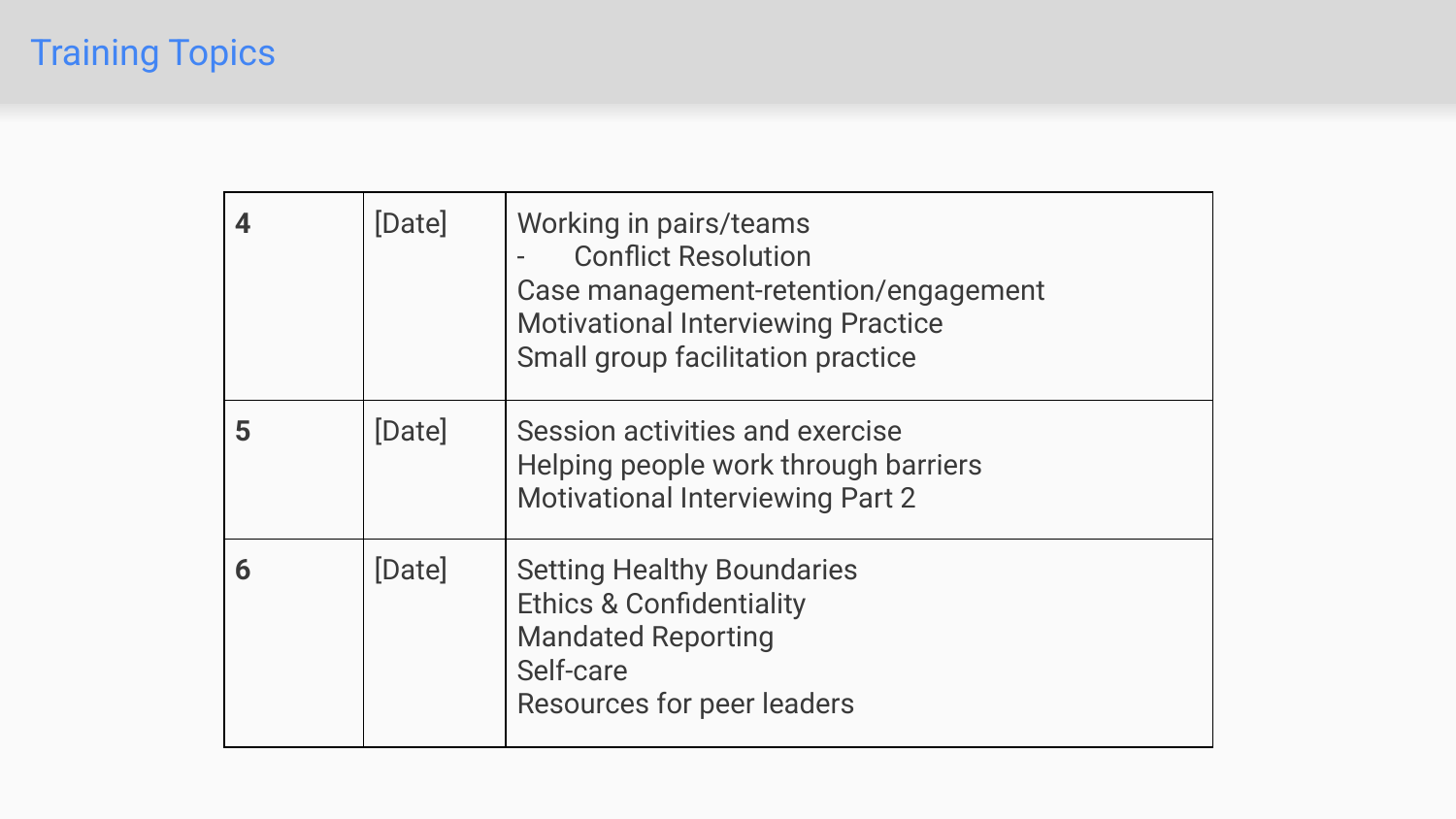

# Training Topics

| 4 | [Date] | Working in pairs/teams - Conflict Resolution Case management-retention/engagement Motivational Interviewing Practice Small group facilitation practice |
| --- | --- | --- |
| 5 | [Date] | Session activities and exercise Helping people work through barriers Motivational Interviewing Part 2 |
| 6 | [Date] | Setting Healthy Boundaries Ethics & Confidentiality Mandated Reporting Self-care Resources for peer leaders |